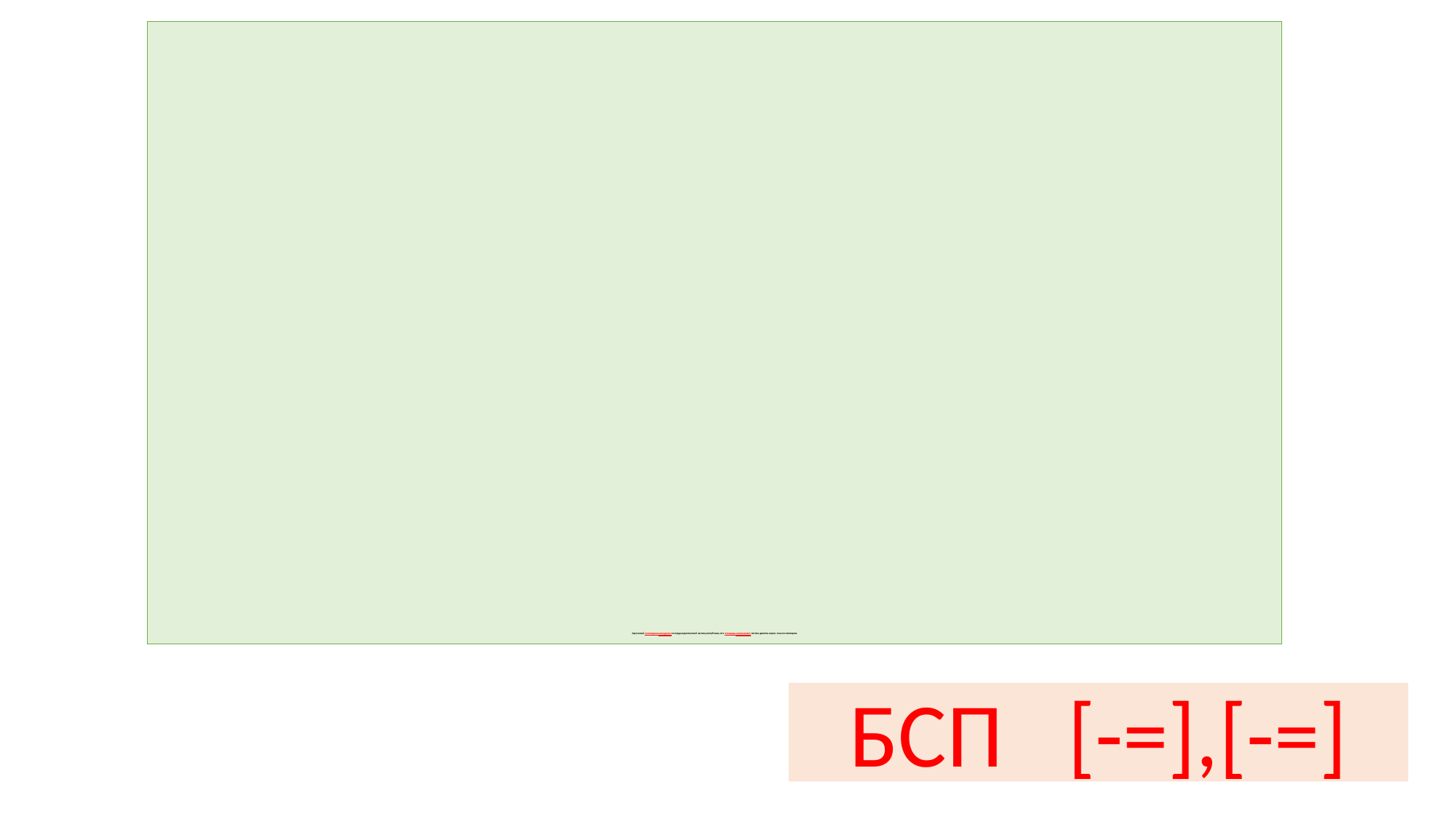

# Аргунский заповедник находится в труднодоступной части республики, его площадь составляет почти двести сорок  тысяч гектаров.
БСП 	[-=],[-=]